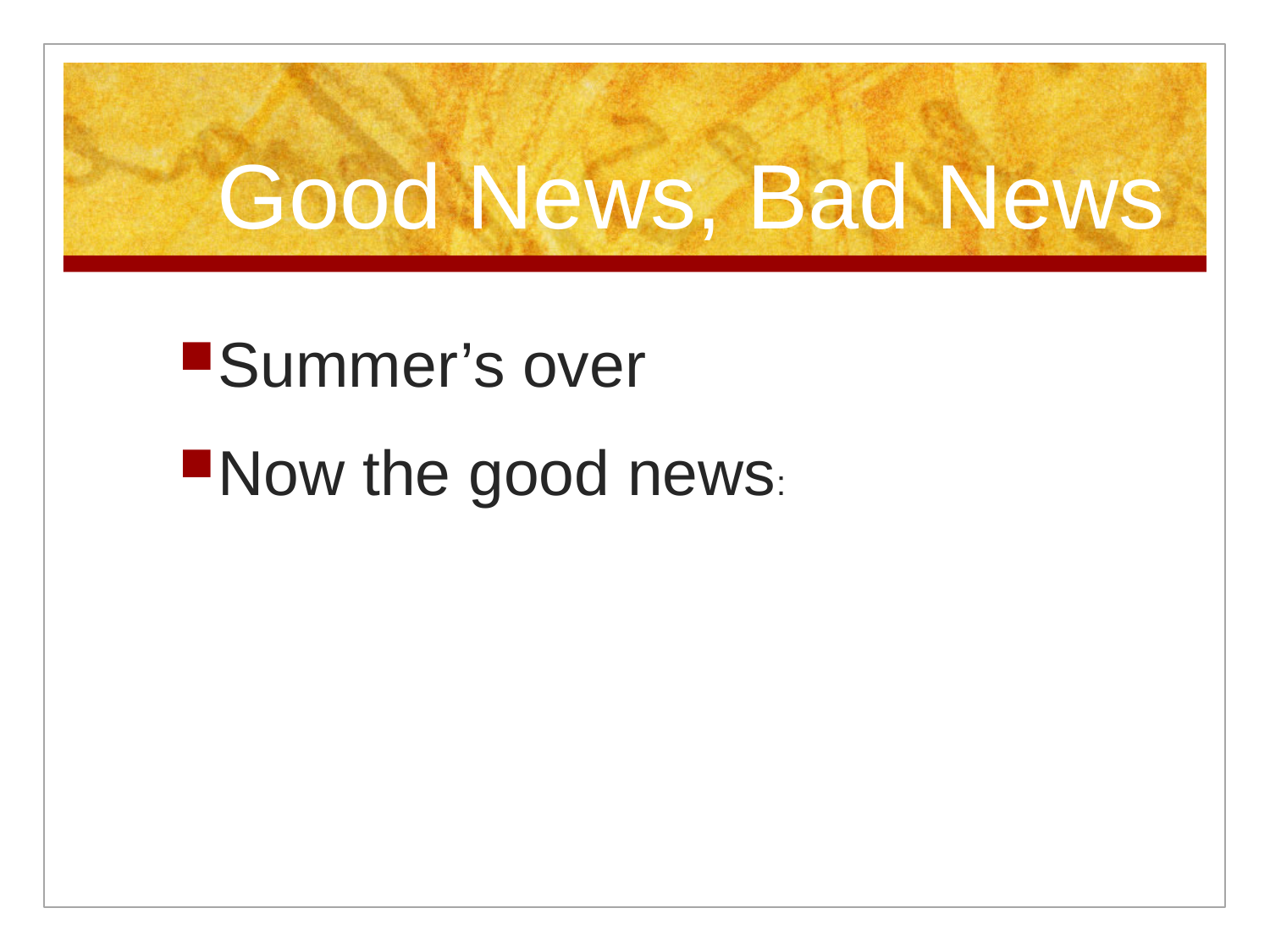

# Good News, Bad News
Summer’s over
Now the good news: